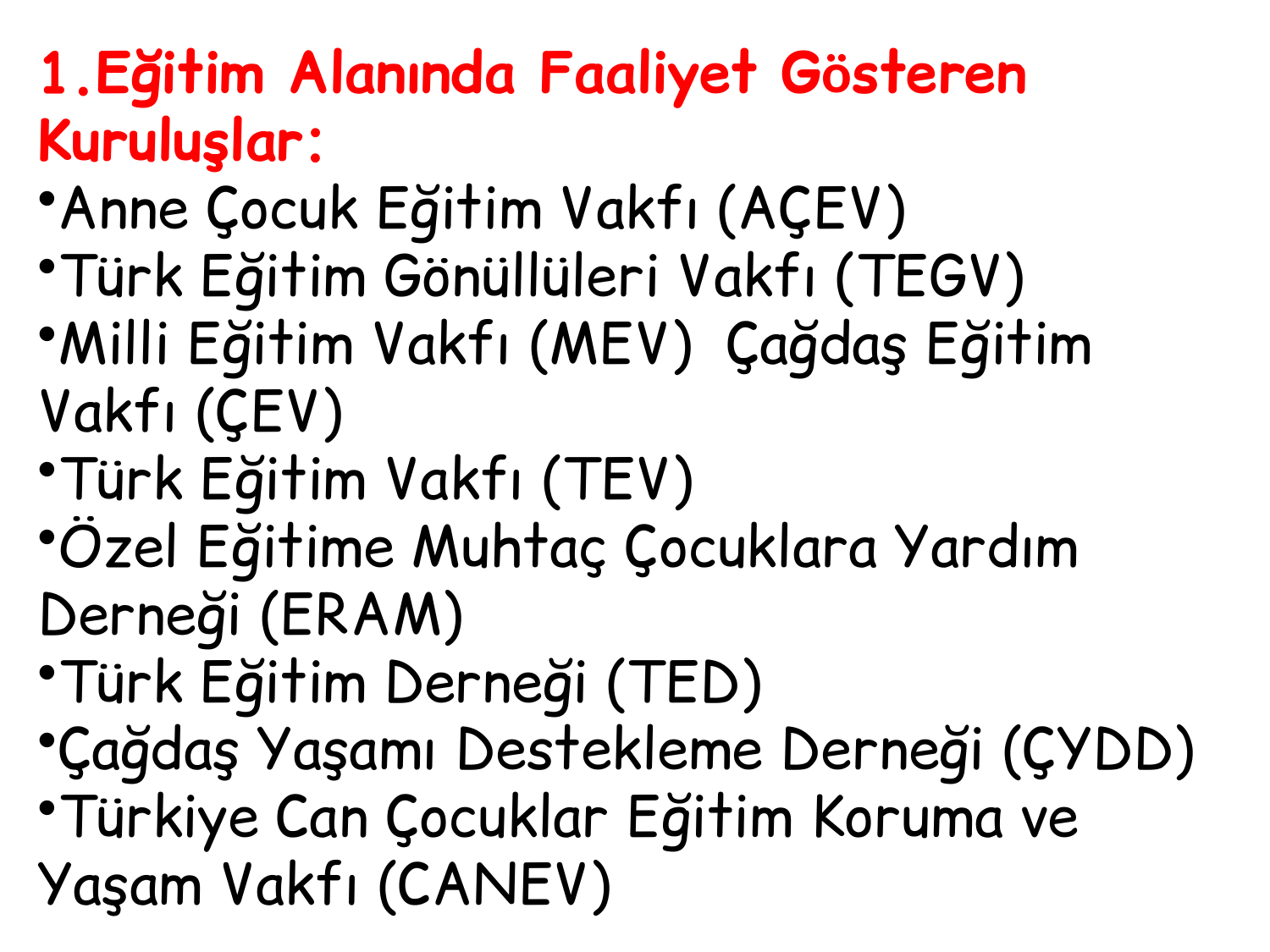

1.Eğitim Alanında Faaliyet Gösteren Kuruluşlar:
Anne Çocuk Eğitim Vakfı (AÇEV)
Türk Eğitim Gönüllüleri Vakfı (TEGV)
Milli Eğitim Vakfı (MEV)  Çağdaş Eğitim Vakfı (ÇEV)
Türk Eğitim Vakfı (TEV)
Özel Eğitime Muhtaç Çocuklara Yardım Derneği (ERAM)
Türk Eğitim Derneği (TED)
Çağdaş Yaşamı Destekleme Derneği (ÇYDD)
Türkiye Can Çocuklar Eğitim Koruma ve Yaşam Vakfı (CANEV)